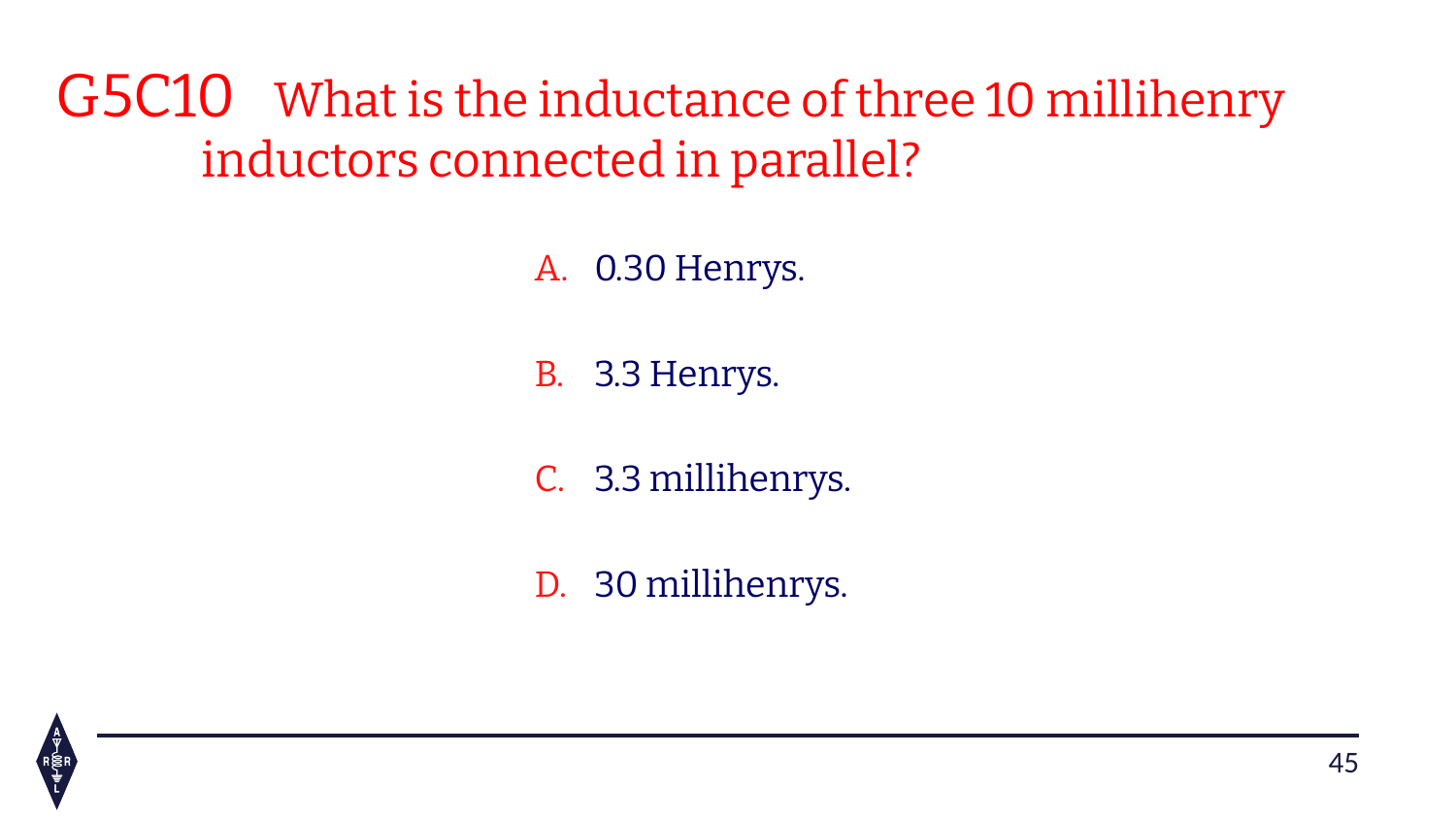

G5C10	What is the inductance of three 10 millihenry 			inductors connected in parallel?
0.30 Henrys.

3.3 Henrys.

3.3 millihenrys.

30 millihenrys.
45